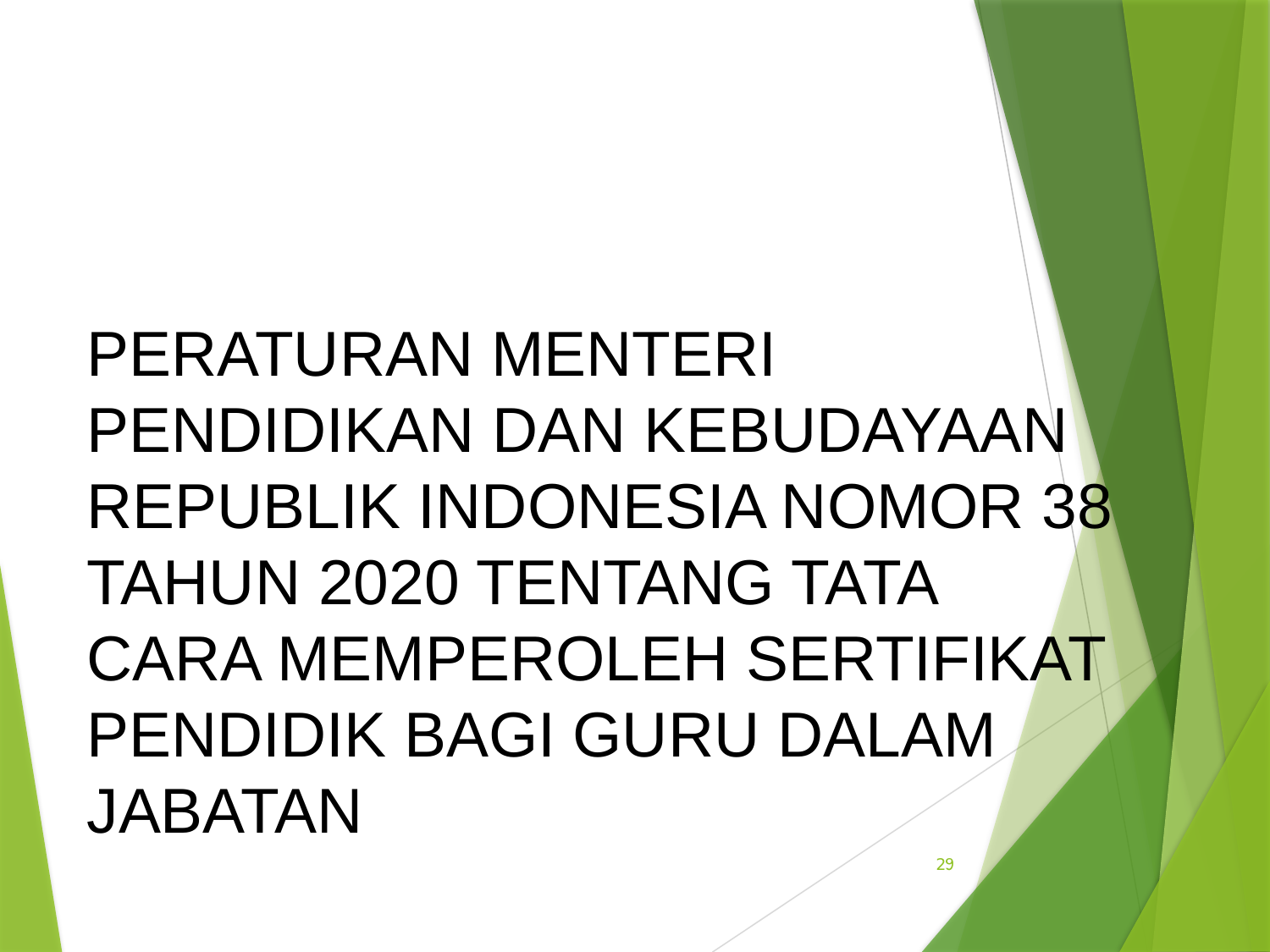

# PERATURAN MENTERI PENDIDIKAN DAN KEBUDAYAAN REPUBLIK INDONESIA NOMOR 38 TAHUN 2020 TENTANG TATA CARA MEMPEROLEH SERTIFIKAT PENDIDIK BAGI GURU DALAM JABATAN
29